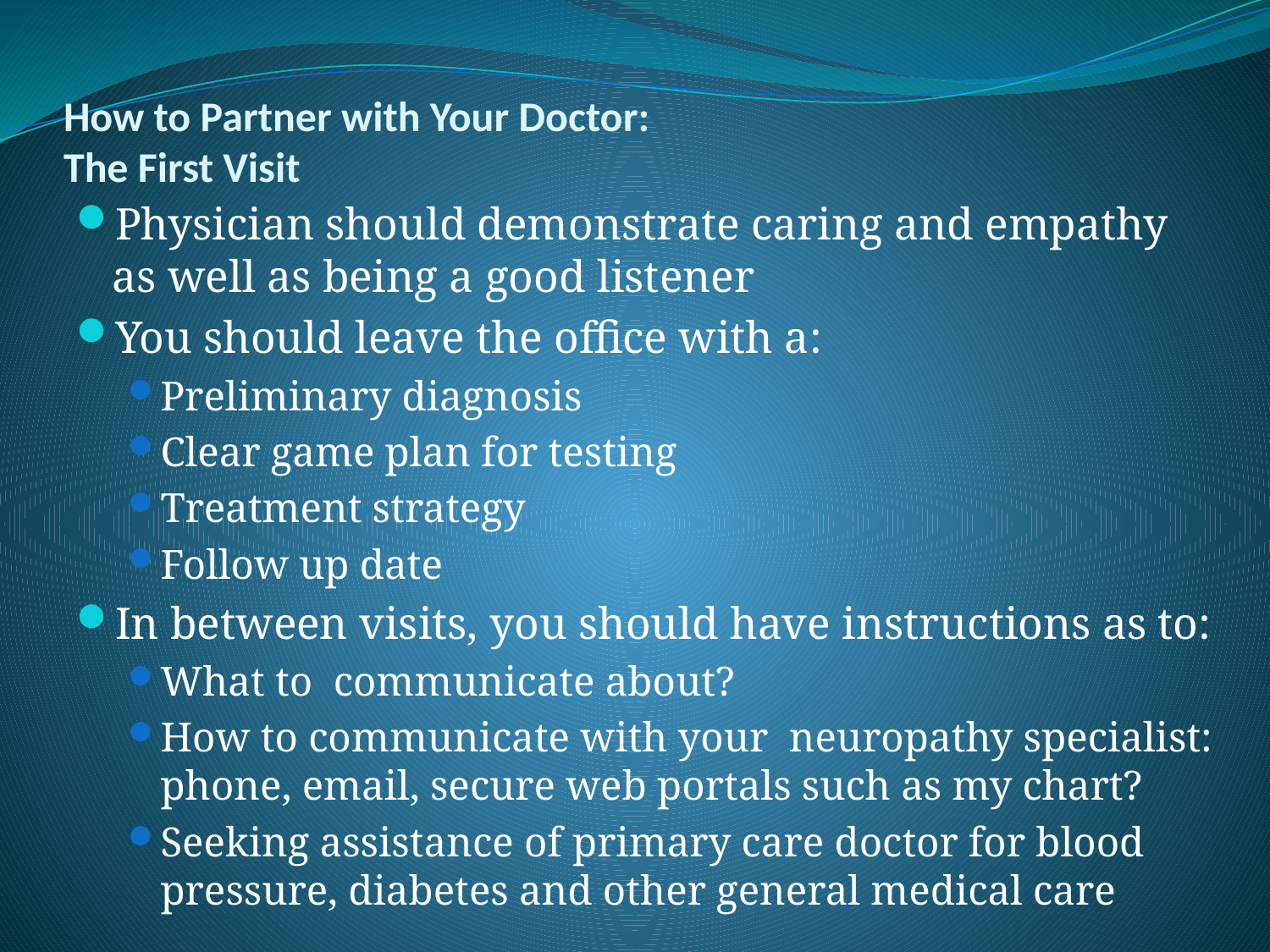

# How to Partner with Your Doctor: The First Visit
Physician should demonstrate caring and empathy as well as being a good listener
You should leave the office with a:
Preliminary diagnosis
Clear game plan for testing
Treatment strategy
Follow up date
In between visits, you should have instructions as to:
What to  communicate about?
How to communicate with your  neuropathy specialist: phone, email, secure web portals such as my chart?
Seeking assistance of primary care doctor for blood pressure, diabetes and other general medical care